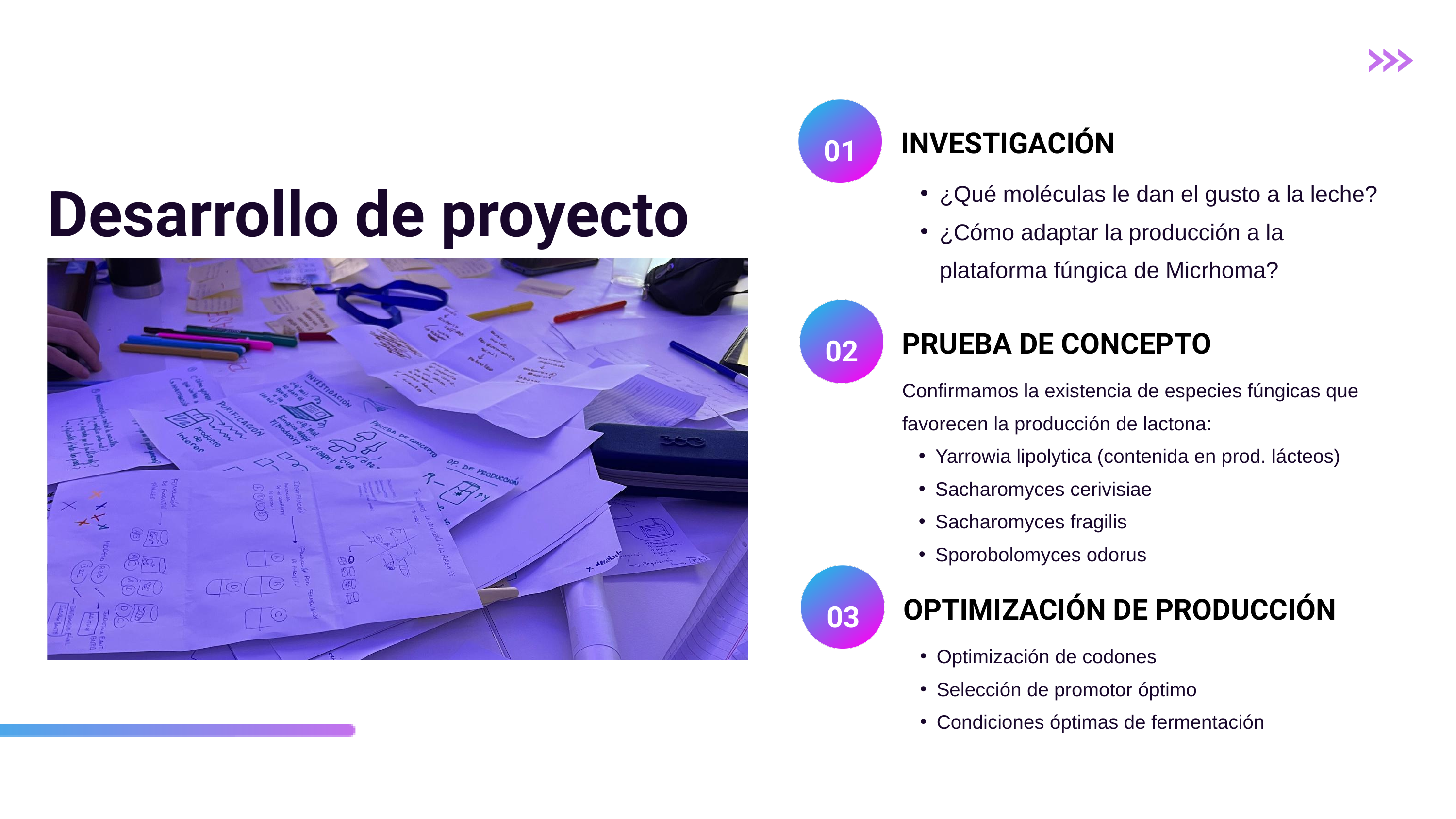

INVESTIGACIÓN
01
Desarrollo de proyecto
¿Qué moléculas le dan el gusto a la leche?
¿Cómo adaptar la producción a la plataforma fúngica de Micrhoma?

PRUEBA DE CONCEPTO
02
Confirmamos la existencia de especies fúngicas que favorecen la producción de lactona:
Yarrowia lipolytica (contenida en prod. lácteos)
Sacharomyces cerivisiae
Sacharomyces fragilis
Sporobolomyces odorus

OPTIMIZACIÓN DE PRODUCCIÓN
03
Optimización de codones
Selección de promotor óptimo
Condiciones óptimas de fermentación